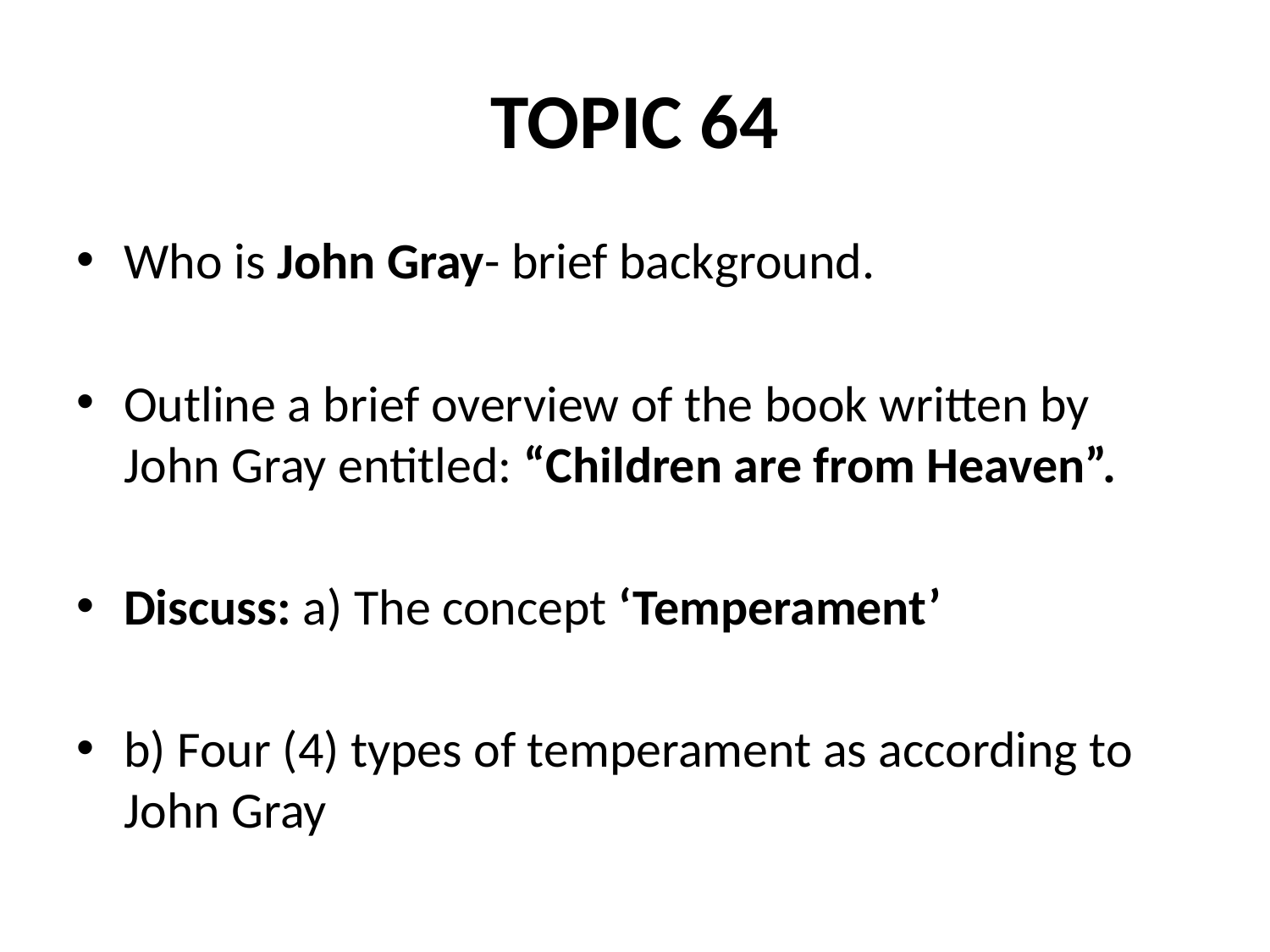

# TOPIC 64
Who is John Gray- brief background.

Outline a brief overview of the book written by John Gray entitled: “Children are from Heaven”.

Discuss: a) The concept ‘Temperament’

b) Four (4) types of temperament as according to John Gray